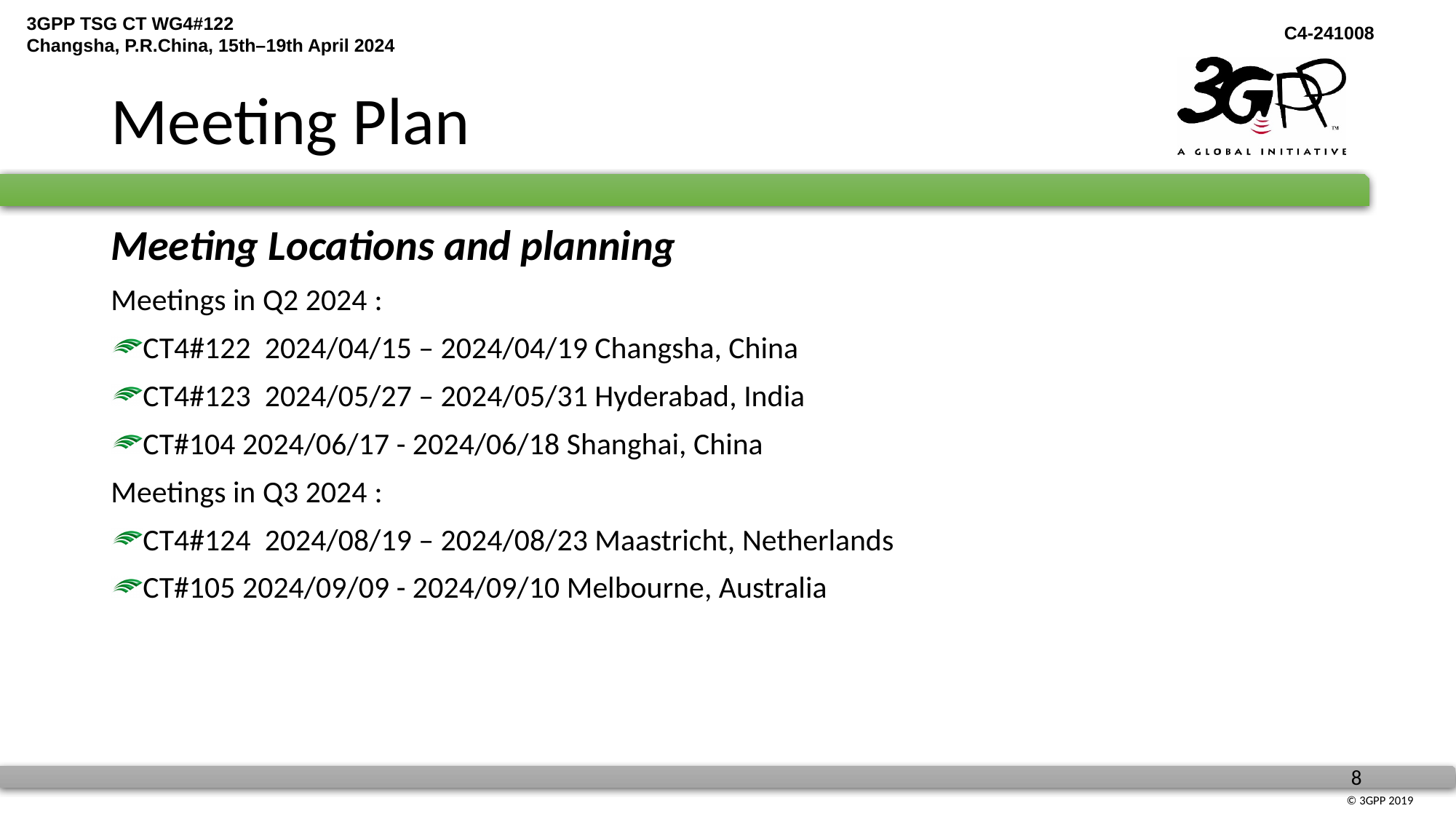

# Meeting Plan
Meeting Locations and planning
Meetings in Q2 2024 :
CT4#122  2024/04/15 – 2024/04/19 Changsha, China
CT4#123  2024/05/27 – 2024/05/31 Hyderabad, India
CT#104 2024/06/17 - 2024/06/18 Shanghai, China
Meetings in Q3 2024 :
CT4#124  2024/08/19 – 2024/08/23 Maastricht, Netherlands
CT#105 2024/09/09 - 2024/09/10 Melbourne, Australia